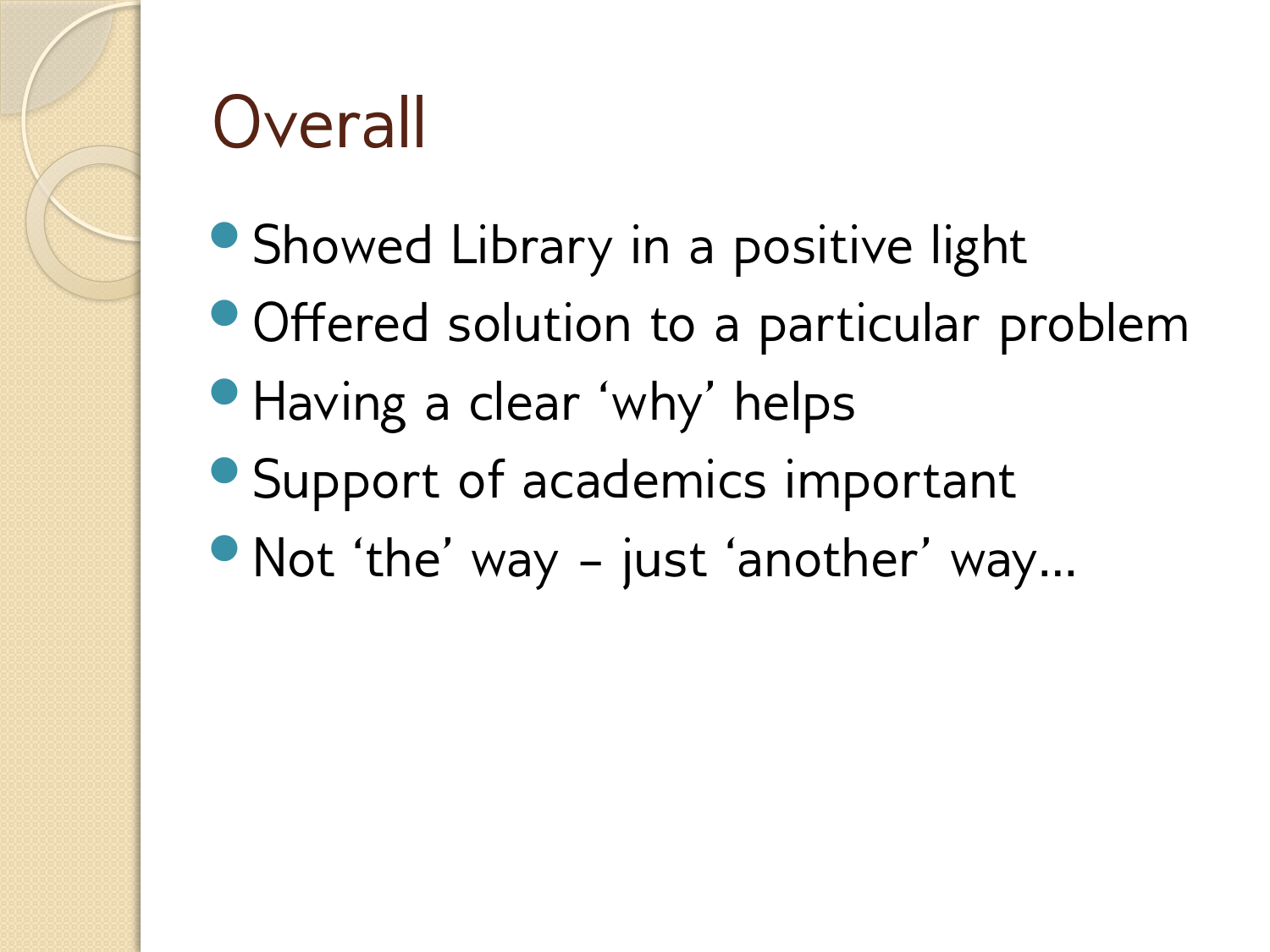

# Overall
Showed Library in a positive light
Offered solution to a particular problem
Having a clear ‘why’ helps
Support of academics important
Not ‘the’ way – just ‘another’ way…